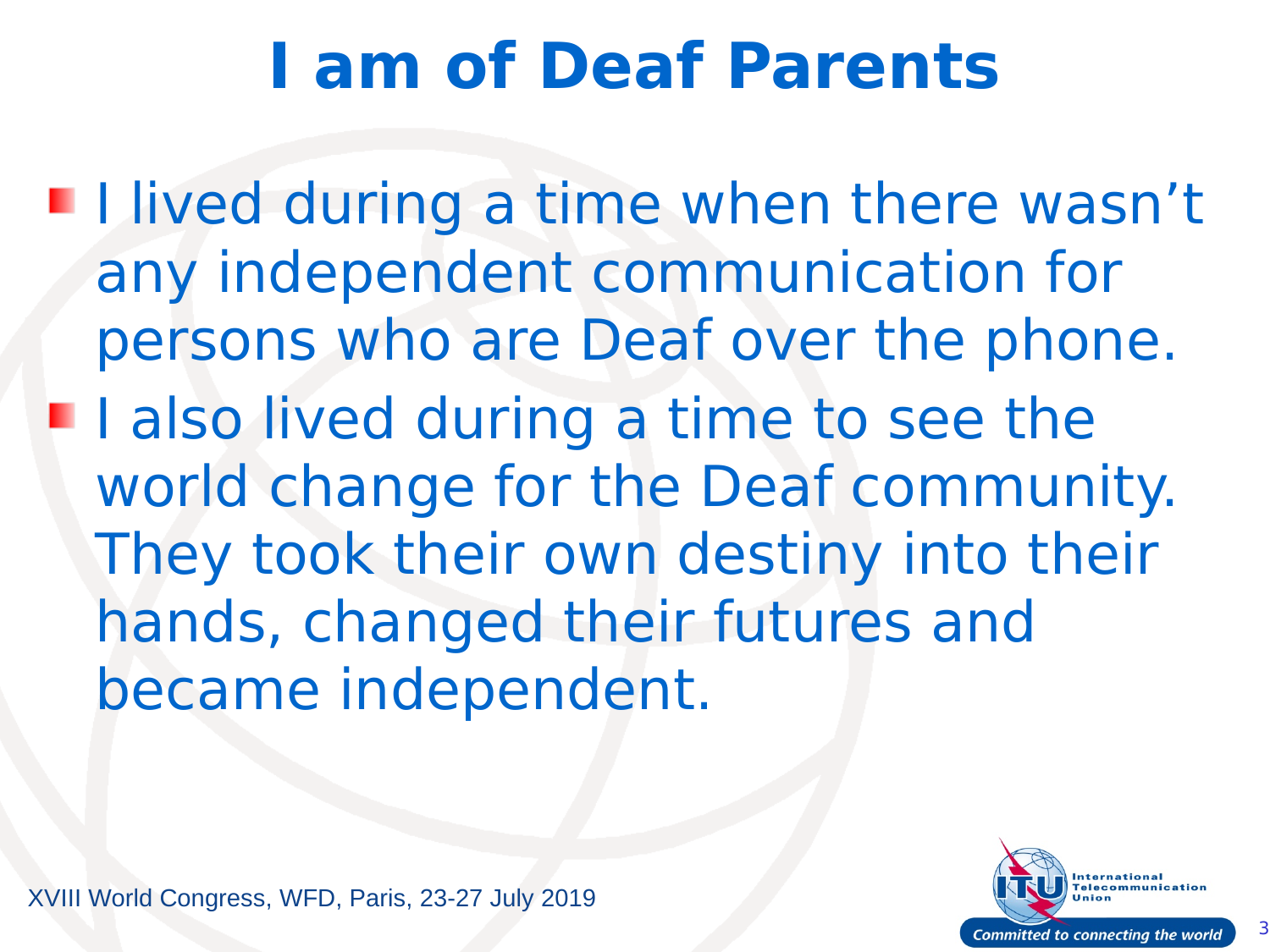

# I am of Deaf Parents
I lived during a time when there wasn’t any independent communication for persons who are Deaf over the phone.
I also lived during a time to see the world change for the Deaf community. They took their own destiny into their hands, changed their futures and became independent.

XVIII World Congress, WFD, Paris, 23-27 July 2019
3